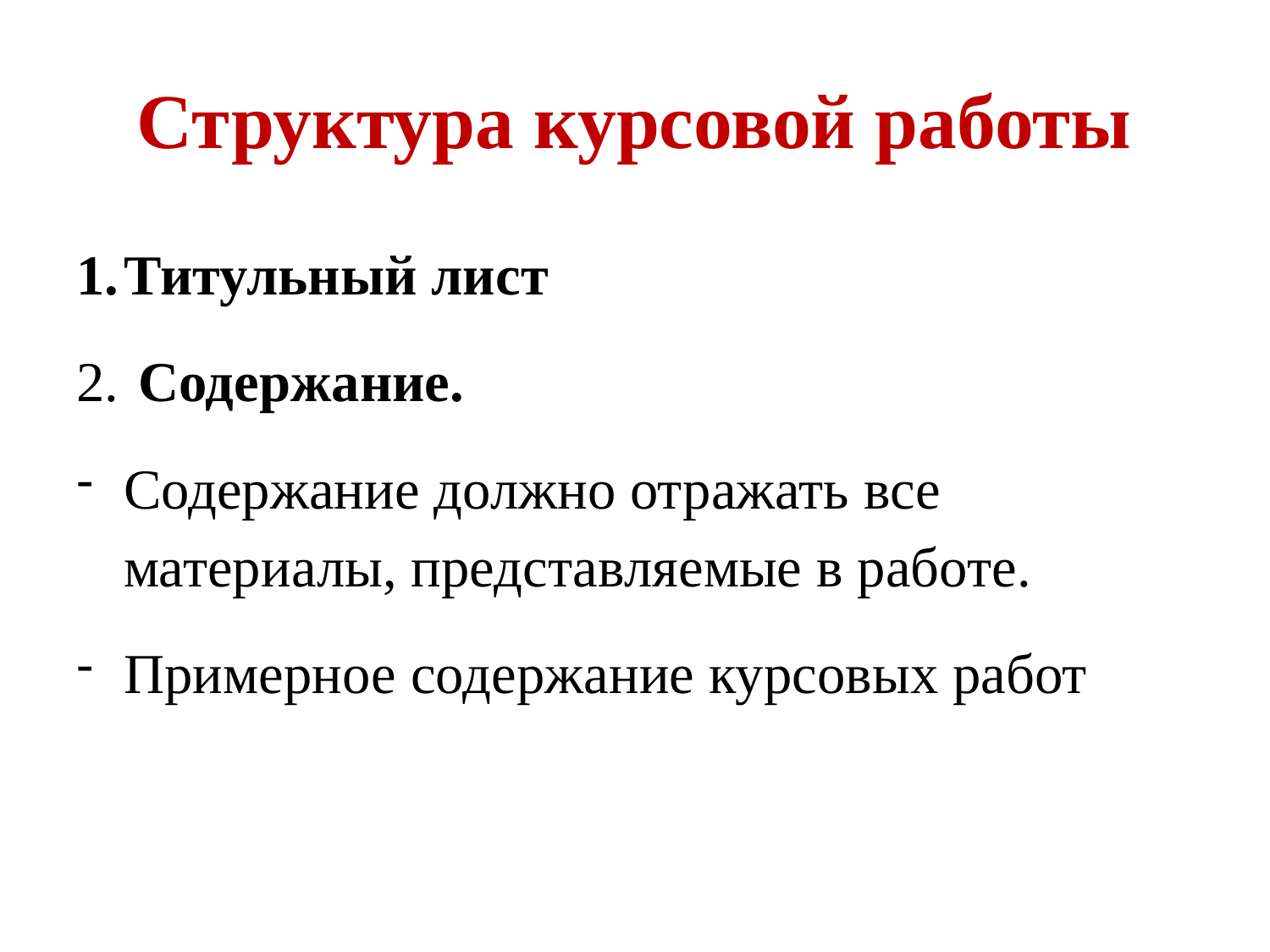

# Структура курсовой работы
Титульный лист
 Содержание.
Содержание должно отражать все материалы, представляемые в работе.
Примерное содержание курсовых работ